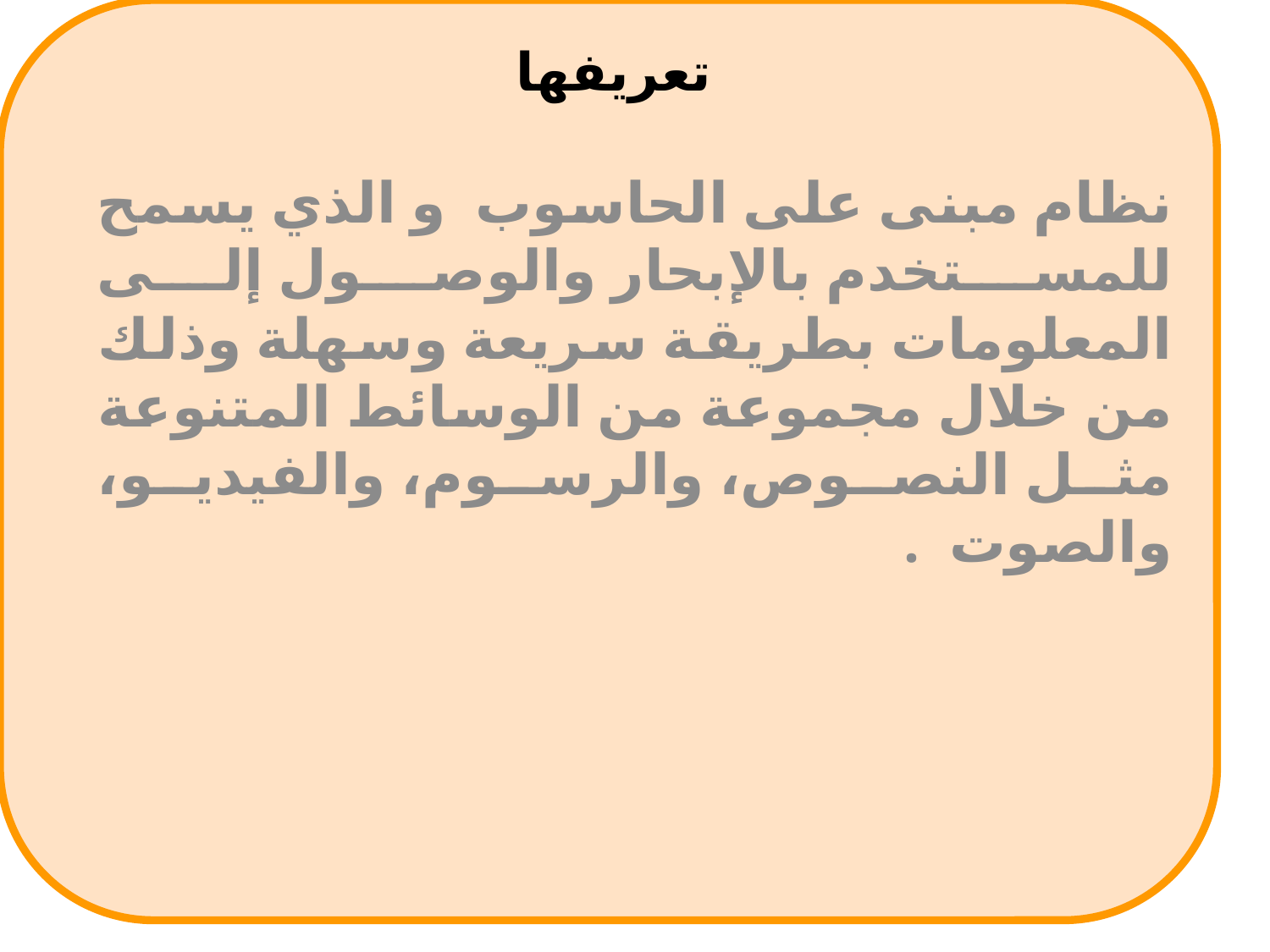

# تعريفها
نظام مبنى على الحاسوب  و الذي يسمح للمستخدم بالإبحار والوصول إلى المعلومات بطريقة سريعة وسهلة وذلك من خلال مجموعة من الوسائط المتنوعة مثل النصوص، والرسوم، والفيديو، والصوت  .